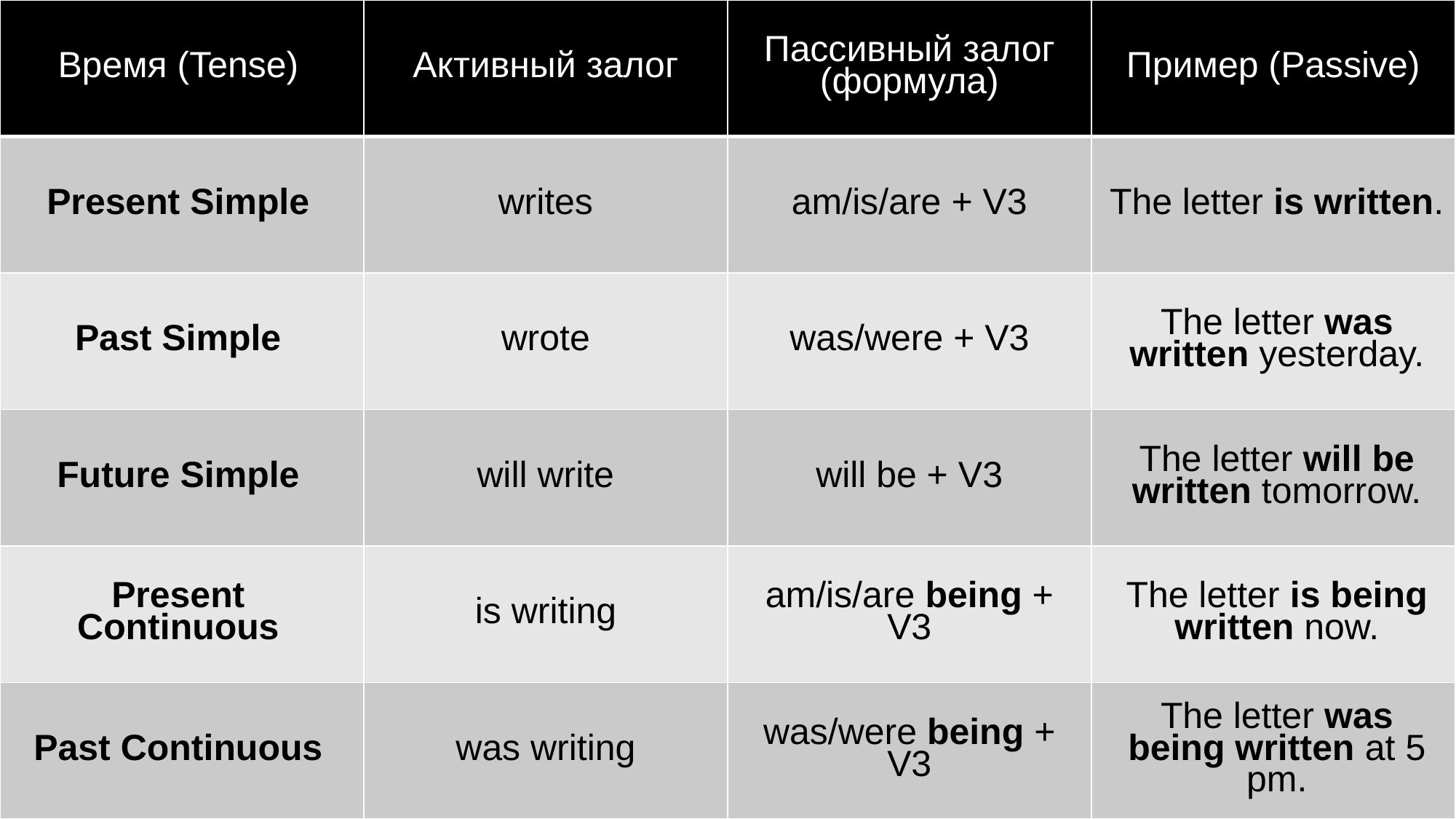

| Время (Tense) | Активный залог | Пассивный залог (формула) | Пример (Passive) |
| --- | --- | --- | --- |
| Present Simple | writes | am/is/are + V3 | The letter is written. |
| Past Simple | wrote | was/were + V3 | The letter was written yesterday. |
| Future Simple | will write | will be + V3 | The letter will be written tomorrow. |
| Present Continuous | is writing | am/is/are being + V3 | The letter is being written now. |
| Past Continuous | was writing | was/were being + V3 | The letter was being written at 5 pm. |